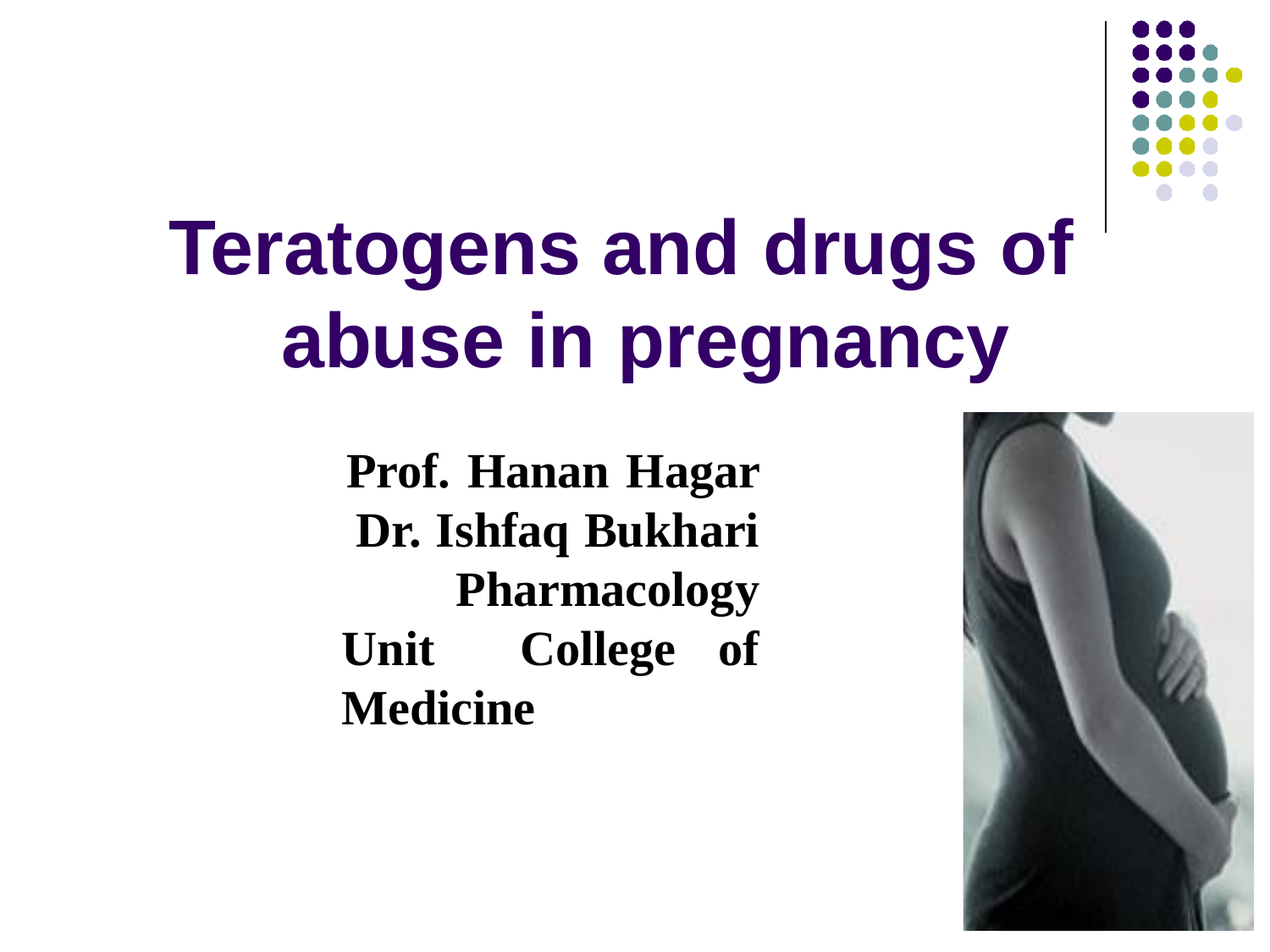

# Teratogens and drugs of  abuse in pregnancy

Prof. Hanan Hagar  Dr. Ishfaq Bukhari  Pharmacology Unit  College of Medicine